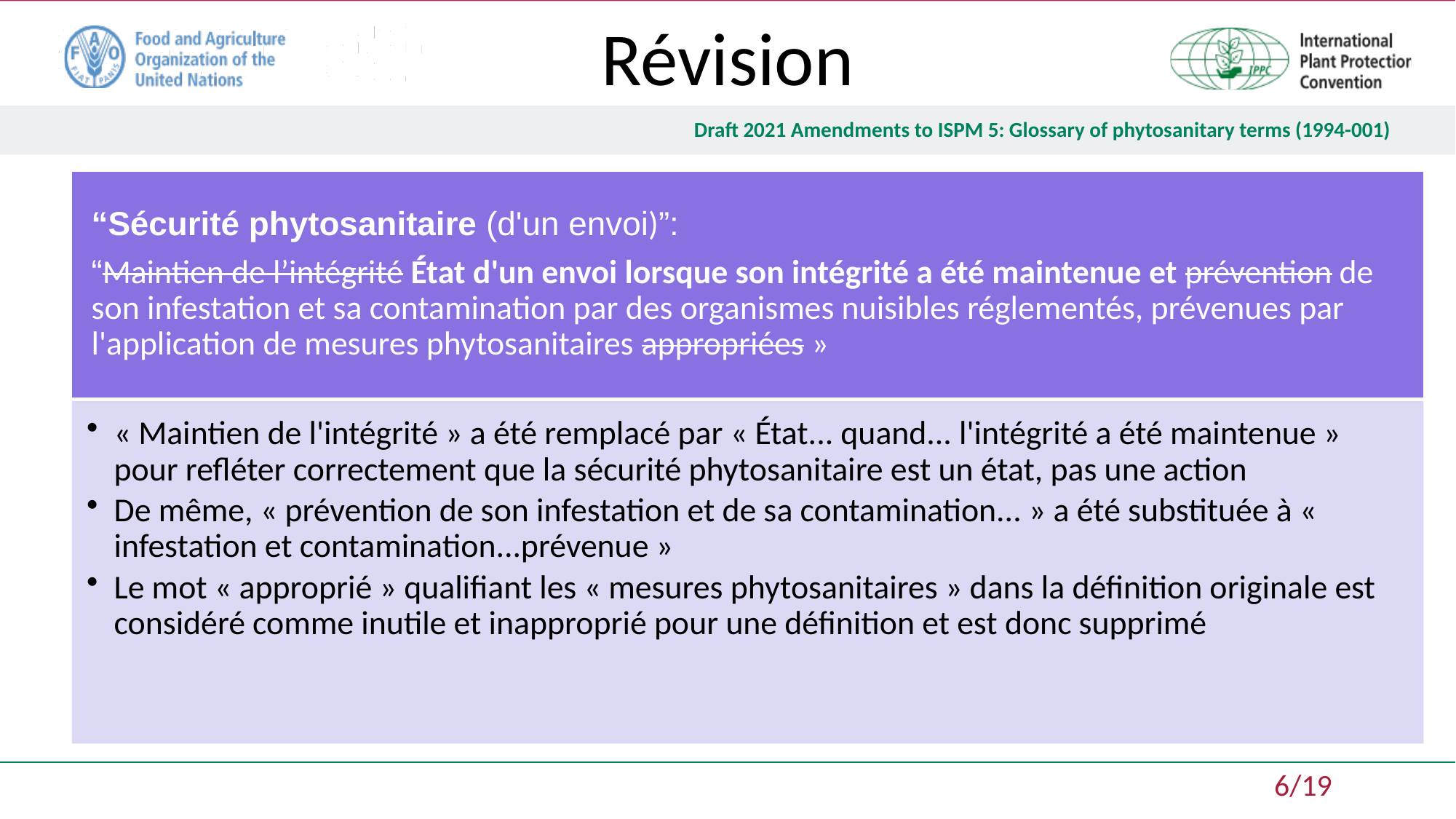

Révision
“Sécurité phytosanitaire (d'un envoi)”:
“Maintien de l’intégrité État d'un envoi lorsque son intégrité a été maintenue et prévention de son infestation et sa contamination par des organismes nuisibles réglementés, prévenues par l'application de mesures phytosanitaires appropriées »
« Maintien de l'intégrité » a été remplacé par « État... quand... l'intégrité a été maintenue » pour refléter correctement que la sécurité phytosanitaire est un état, pas une action
De même, « prévention de son infestation et de sa contamination... » a été substituée à « infestation et contamination...prévenue »
Le mot « approprié » qualifiant les « mesures phytosanitaires » dans la définition originale est considéré comme inutile et inapproprié pour une définition et est donc supprimé